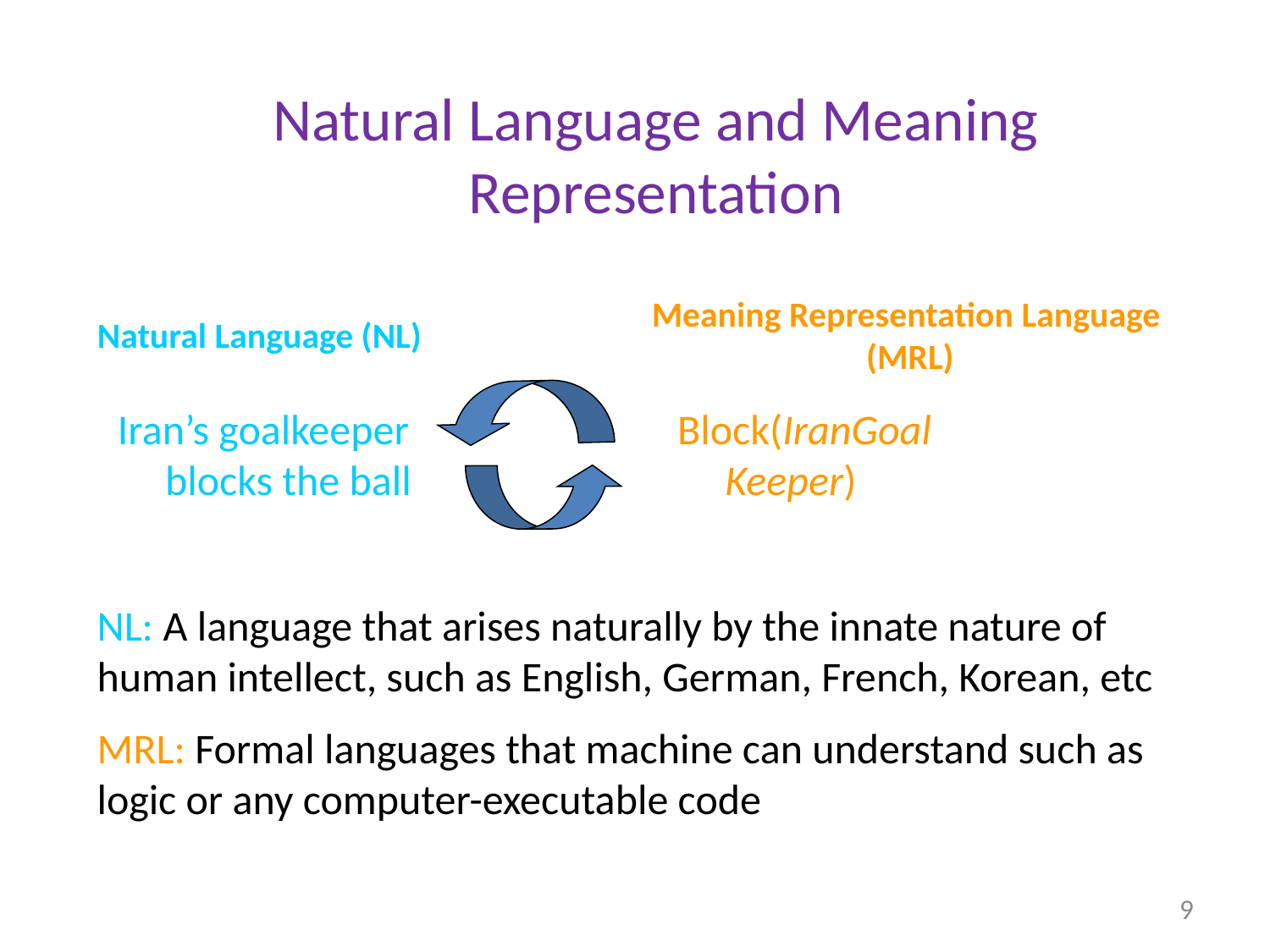

# Natural Language and Meaning Representation
Meaning Representation Language
(MRL)
Natural Language (NL)

Iran’s goalkeeper blocks the ball

Block(IranGoalKeeper)

NL: A language that arises naturally by the innate nature of human intellect, such as English, German, French, Korean, etc
MRL: Formal languages that machine can understand such as logic or any computer-executable code
9